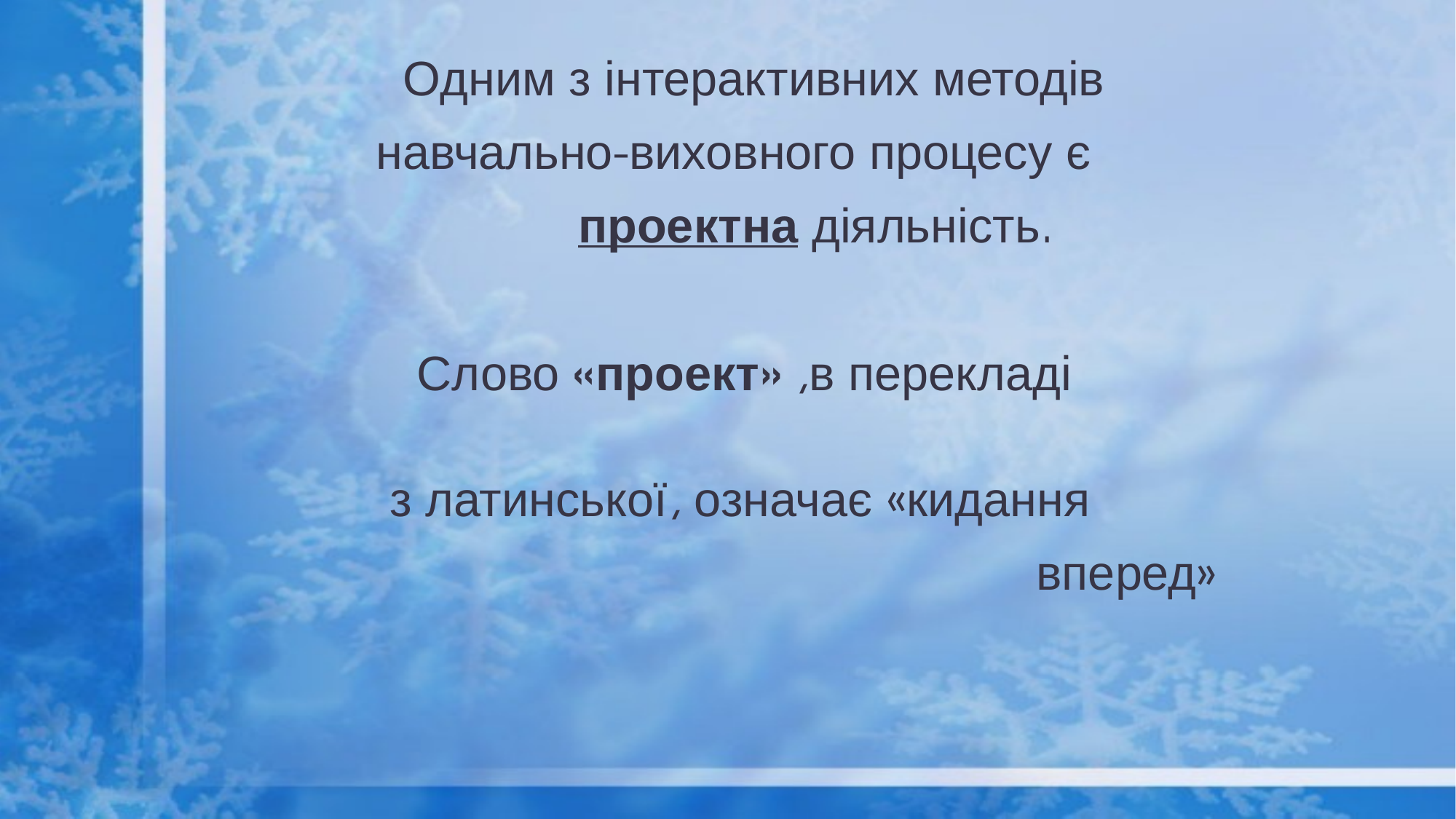

Одним з інтерактивних методів
             навчально-виховного процесу є
                            проектна діяльність.

                Слово «проект» ,в перекладі
              з латинської, означає «кидання
                                                              вперед»